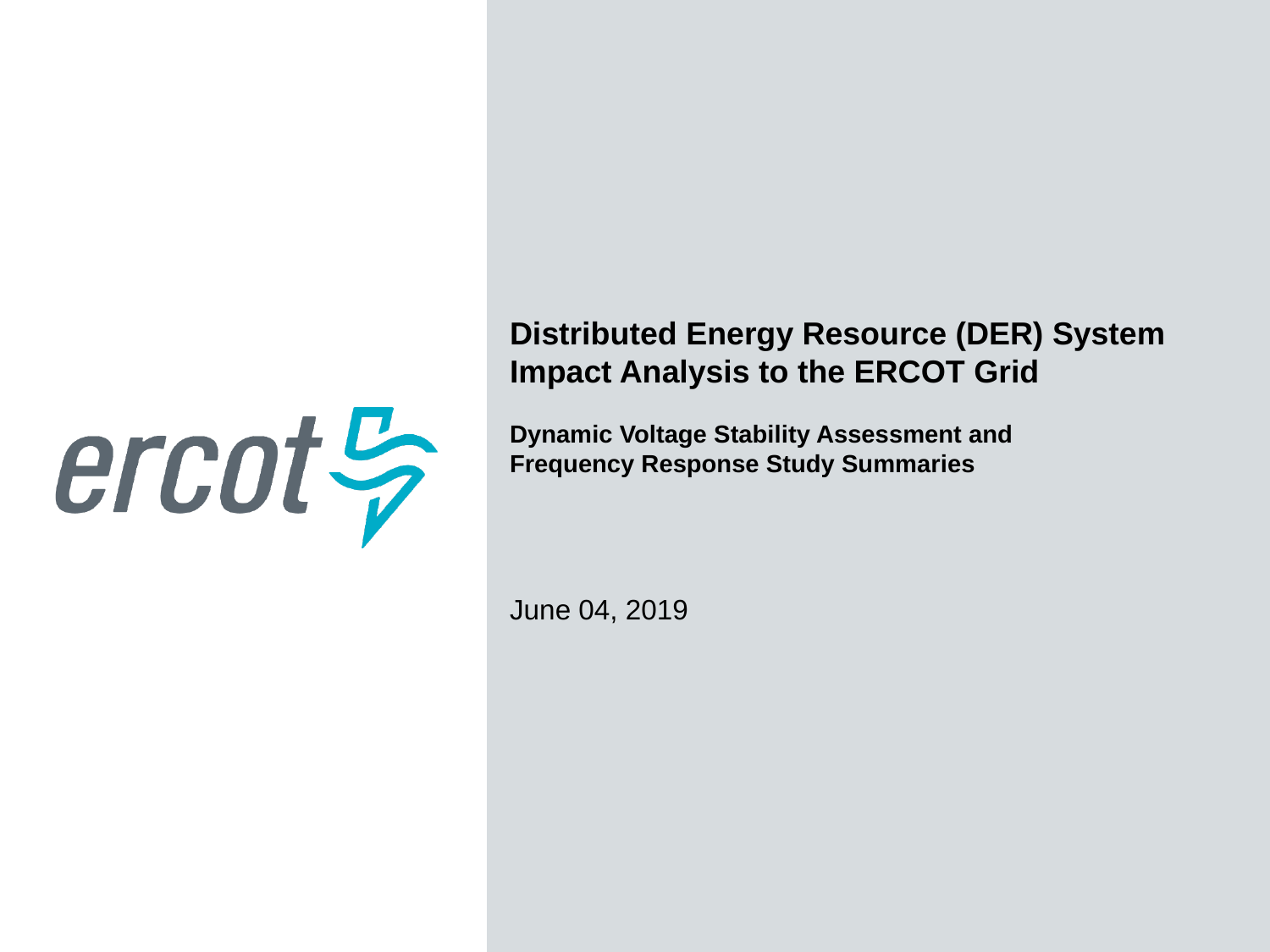

Distributed Energy Resource (DER) System Impact Analysis to the ERCOT Grid

Dynamic Voltage Stability Assessment and         Frequency Response Study Summaries

June 04, 2019